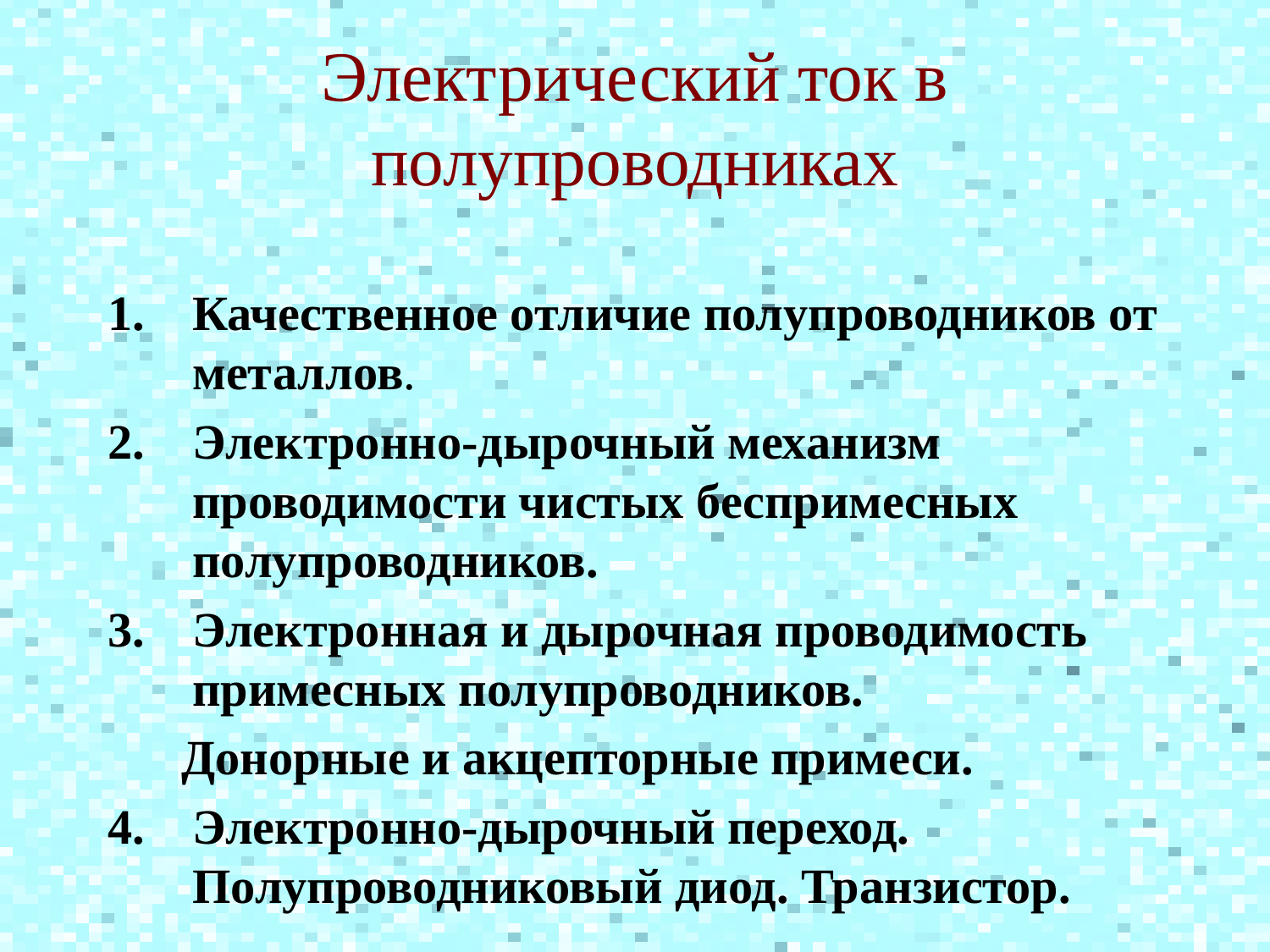

# Электрический ток в полупроводниках
Качественное отличие полупроводников от металлов.
Электронно-дырочный механизм проводимости чистых беспримесных полупроводников.
Электронная и дырочная проводимость примесных полупроводников.
      Донорные и акцепторные примеси.
Электронно-дырочный переход. Полупроводниковый диод. Транзистор.